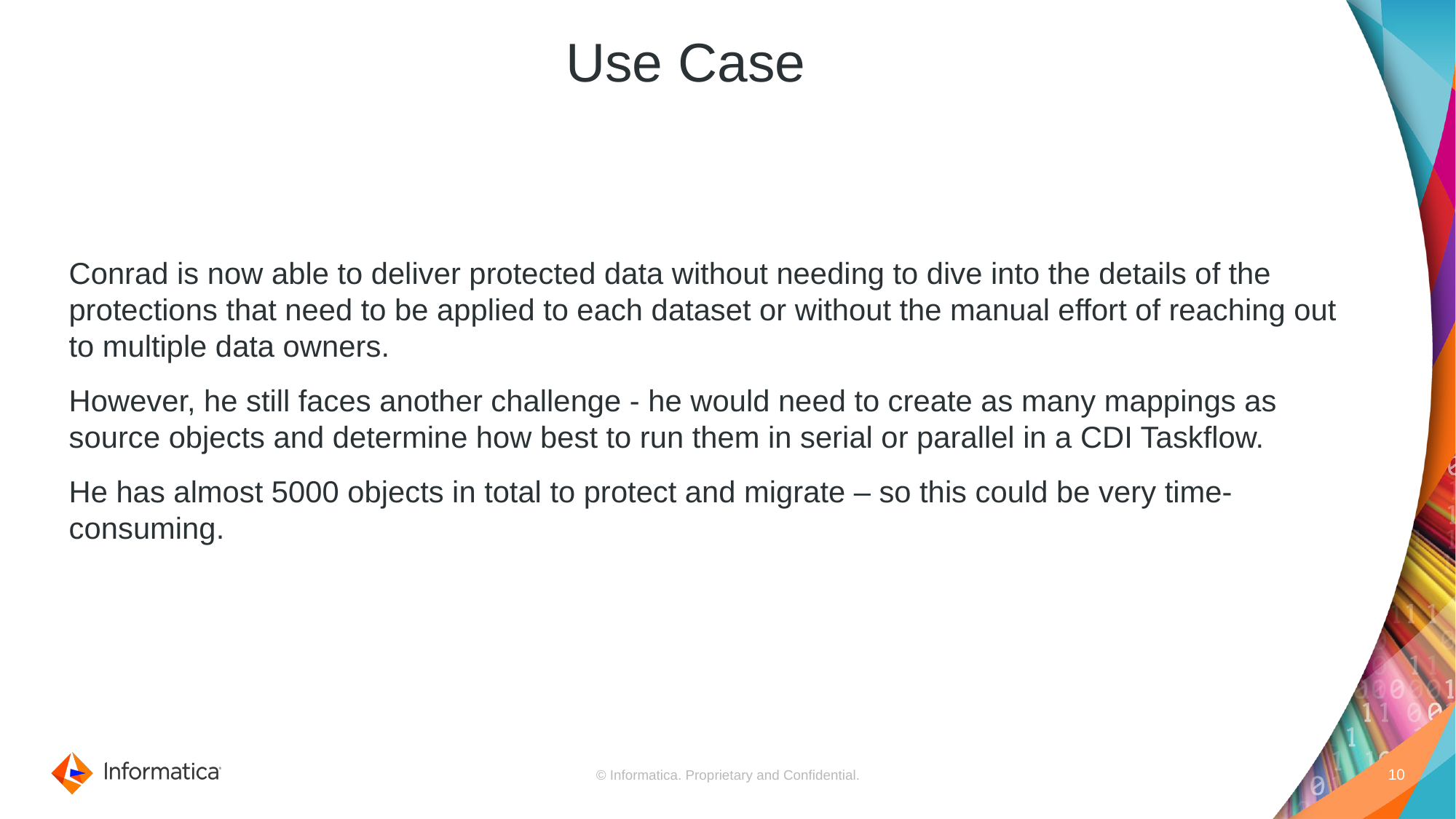

# Use Case
Conrad is now able to deliver protected data without needing to dive into the details of the protections that need to be applied to each dataset or without the manual effort of reaching out to multiple data owners.
However, he still faces another challenge - he would need to create as many mappings as source objects and determine how best to run them in serial or parallel in a CDI Taskflow.
He has almost 5000 objects in total to protect and migrate – so this could be very time-consuming.